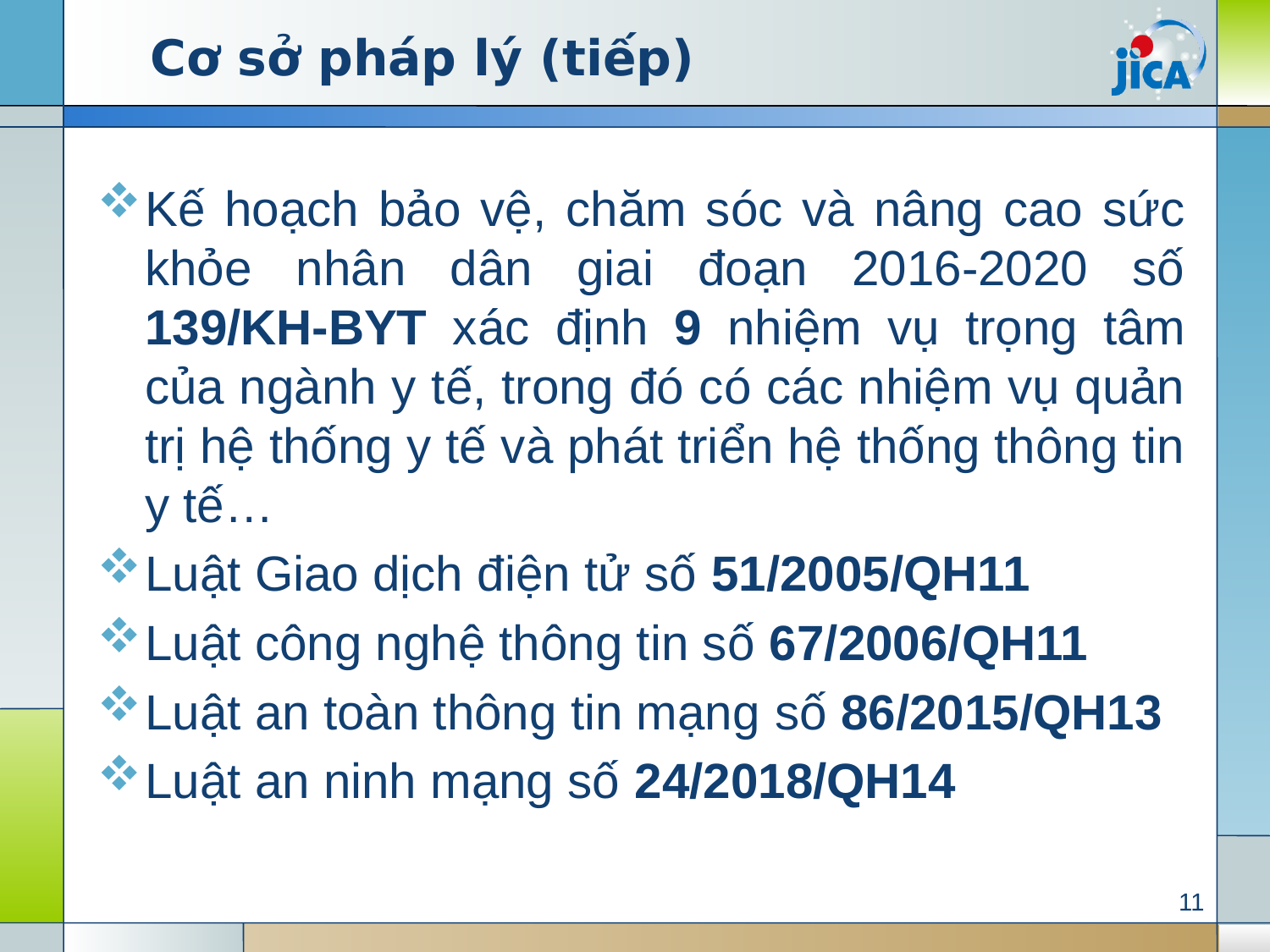

# Cơ sở pháp lý (tiếp)
Kế hoạch bảo vệ, chăm sóc và nâng cao sức khỏe nhân dân giai đoạn 2016-2020 số 139/KH-BYT xác định 9 nhiệm vụ trọng tâm của ngành y tế, trong đó có các nhiệm vụ quản trị hệ thống y tế và phát triển hệ thống thông tin y tế…
Luật Giao dịch điện tử số 51/2005/QH11
Luật công nghệ thông tin số 67/2006/QH11
Luật an toàn thông tin mạng số 86/2015/QH13
Luật an ninh mạng số 24/2018/QH14
11